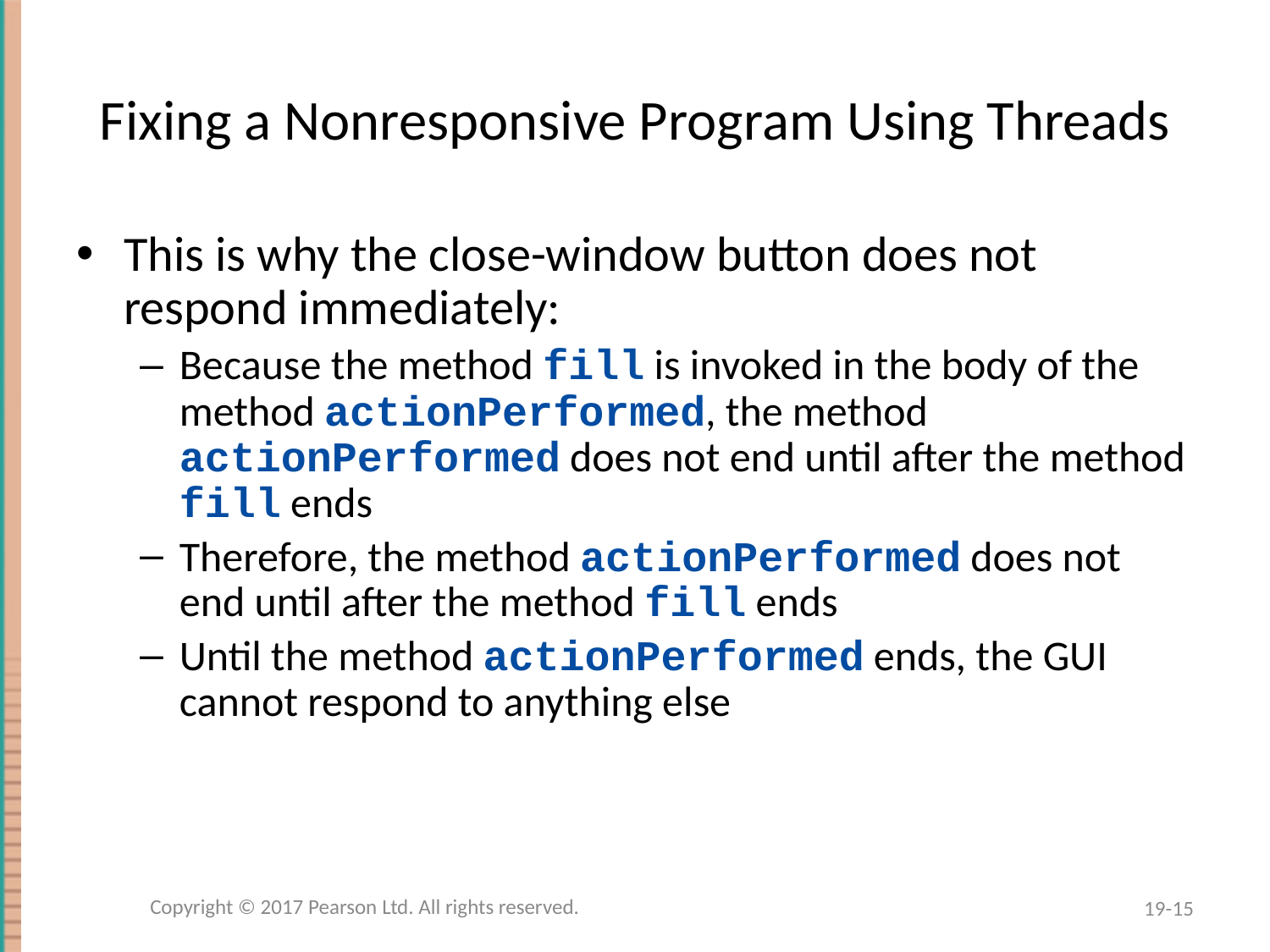

# Fixing a Nonresponsive Program Using Threads
This is why the close-window button does not respond immediately:
Because the method fill is invoked in the body of the method actionPerformed, the method actionPerformed does not end until after the method fill ends
Therefore, the method actionPerformed does not end until after the method fill ends
Until the method actionPerformed ends, the GUI cannot respond to anything else
Copyright © 2017 Pearson Ltd. All rights reserved.
19-15